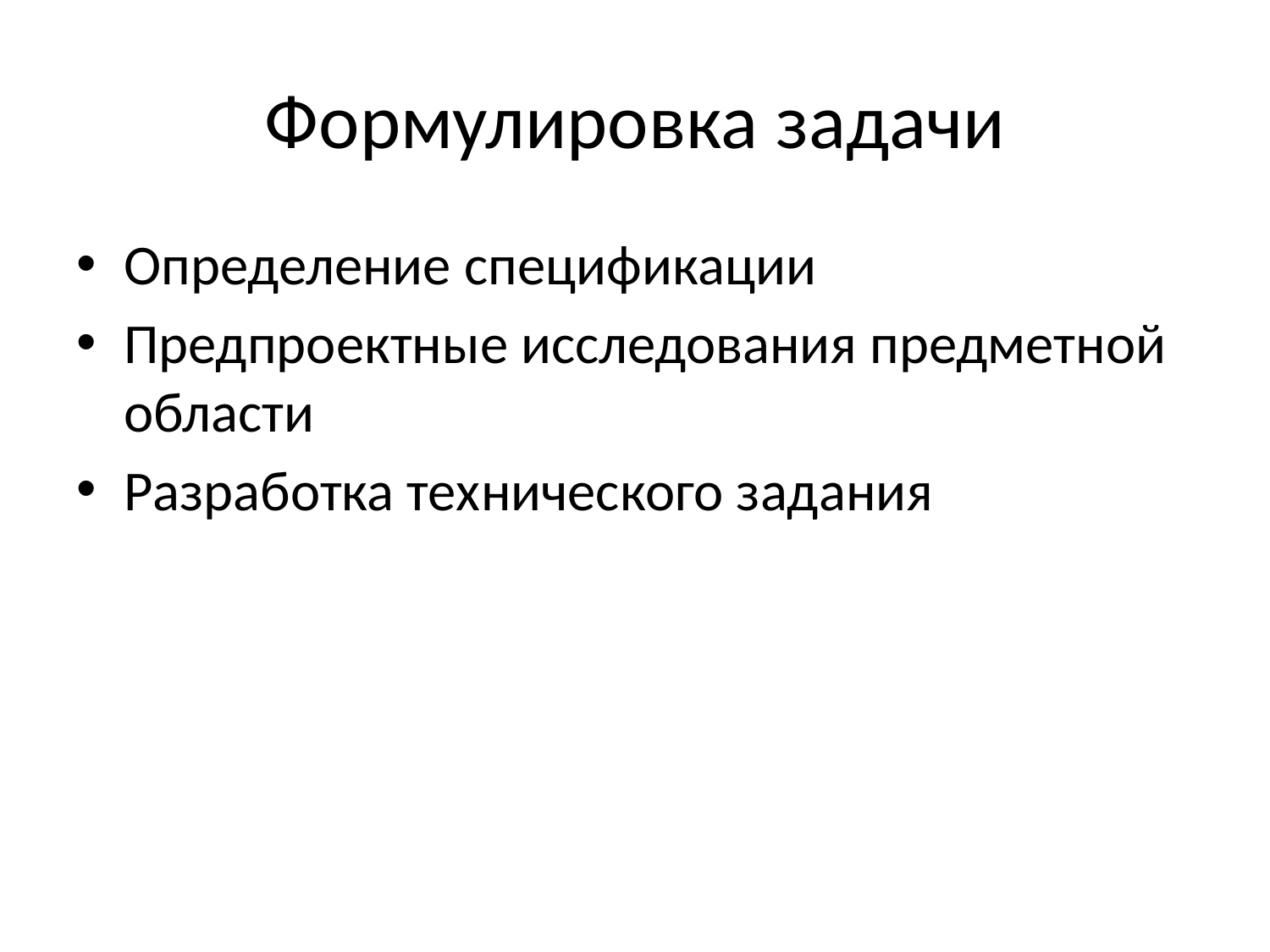

# Формулировка задачи
Определение спецификации
Предпроектные исследования предметной области
Разработка технического задания